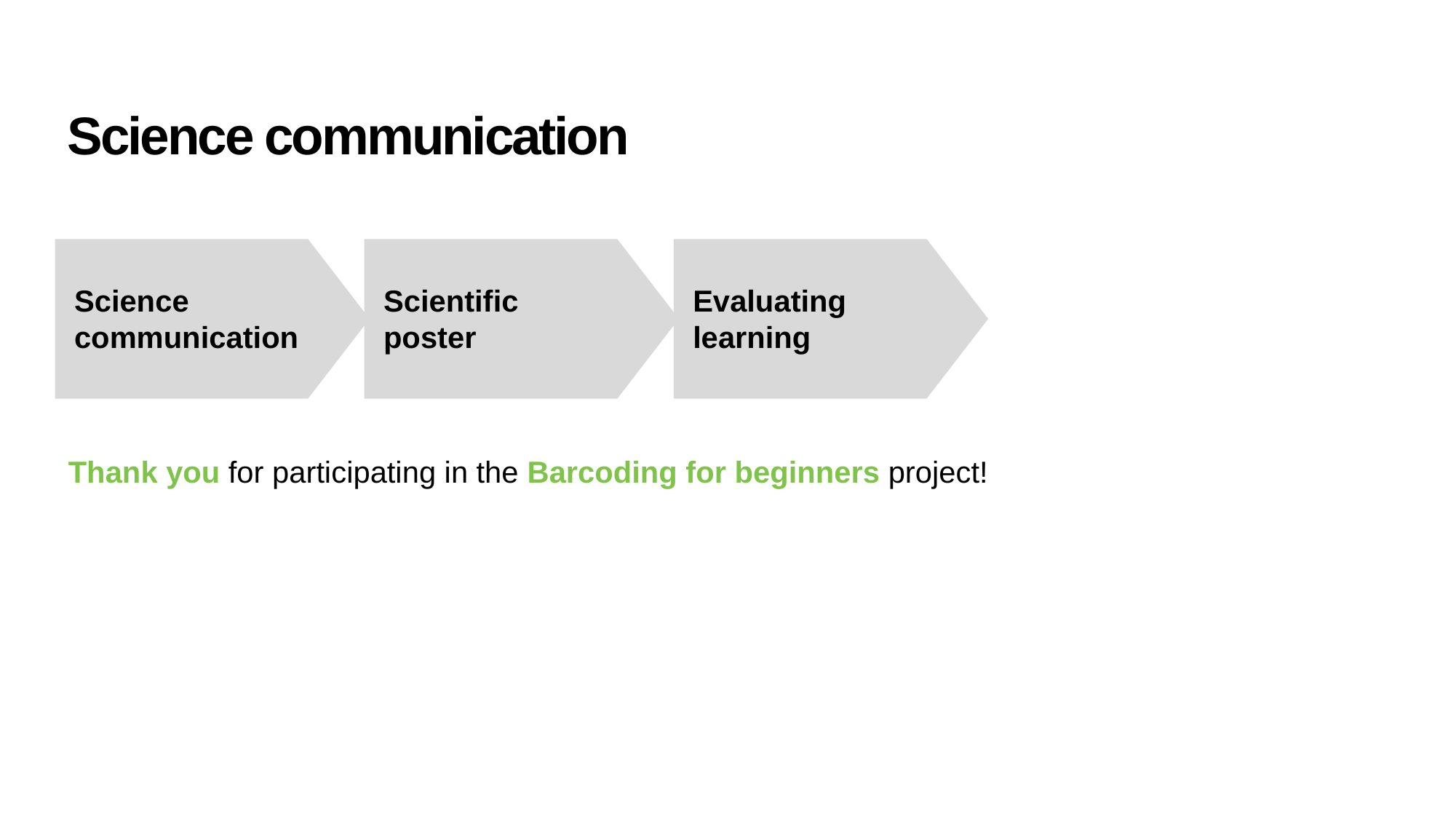

# Science communication

Science communication
Scientific  poster
Evaluating learning
Thank you for participating in the Barcoding for beginners project!